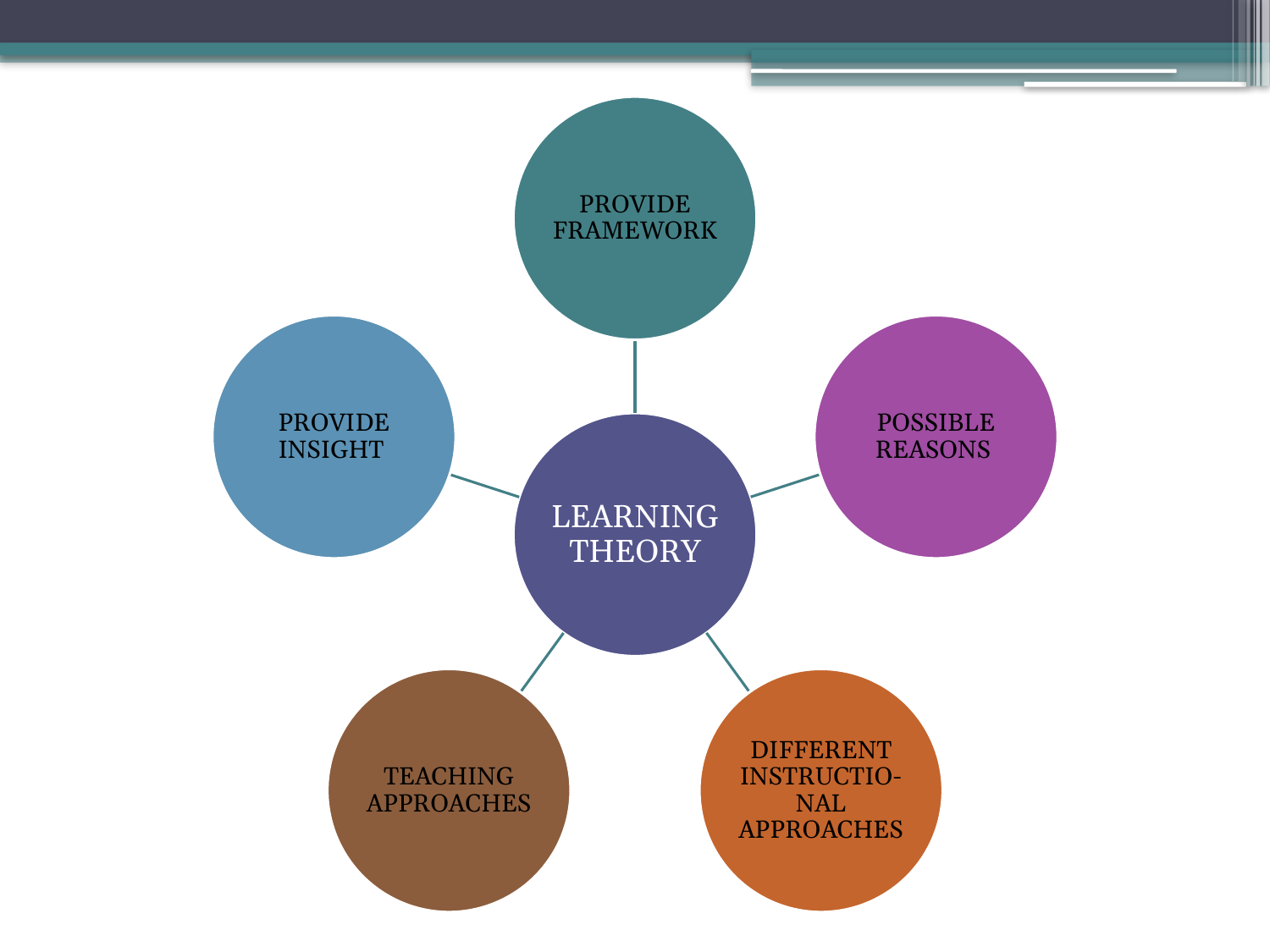

LEARNING THEORY

PROVIDE FRAMEWORK

POSSIBLE REASONS

DIFFERENT INSTRUCTIO-NAL APPROACHES

TEACHING APPROACHES

PROVIDE INSIGHT